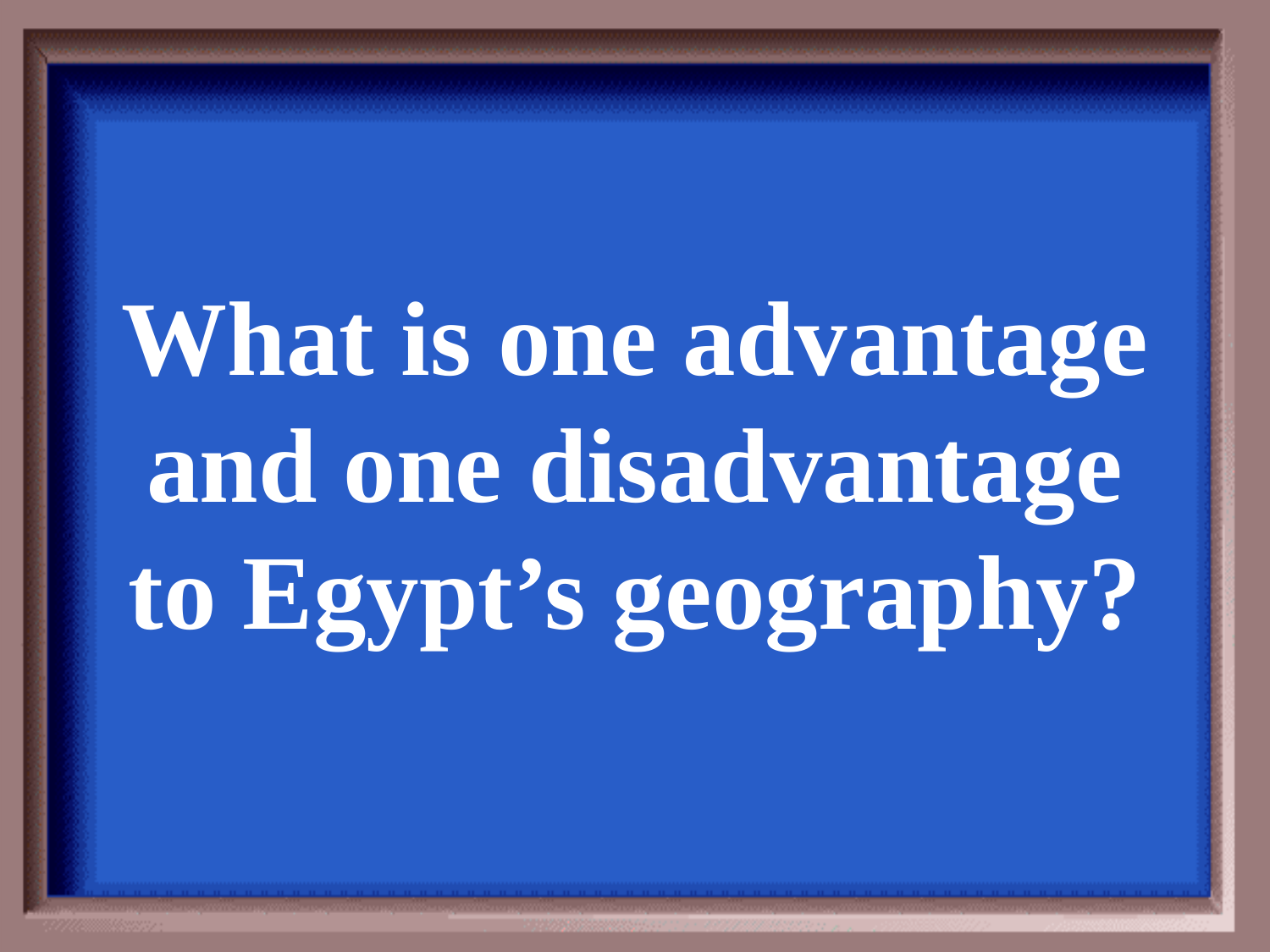

What is one advantage and one disadvantage to Egypt’s geography?